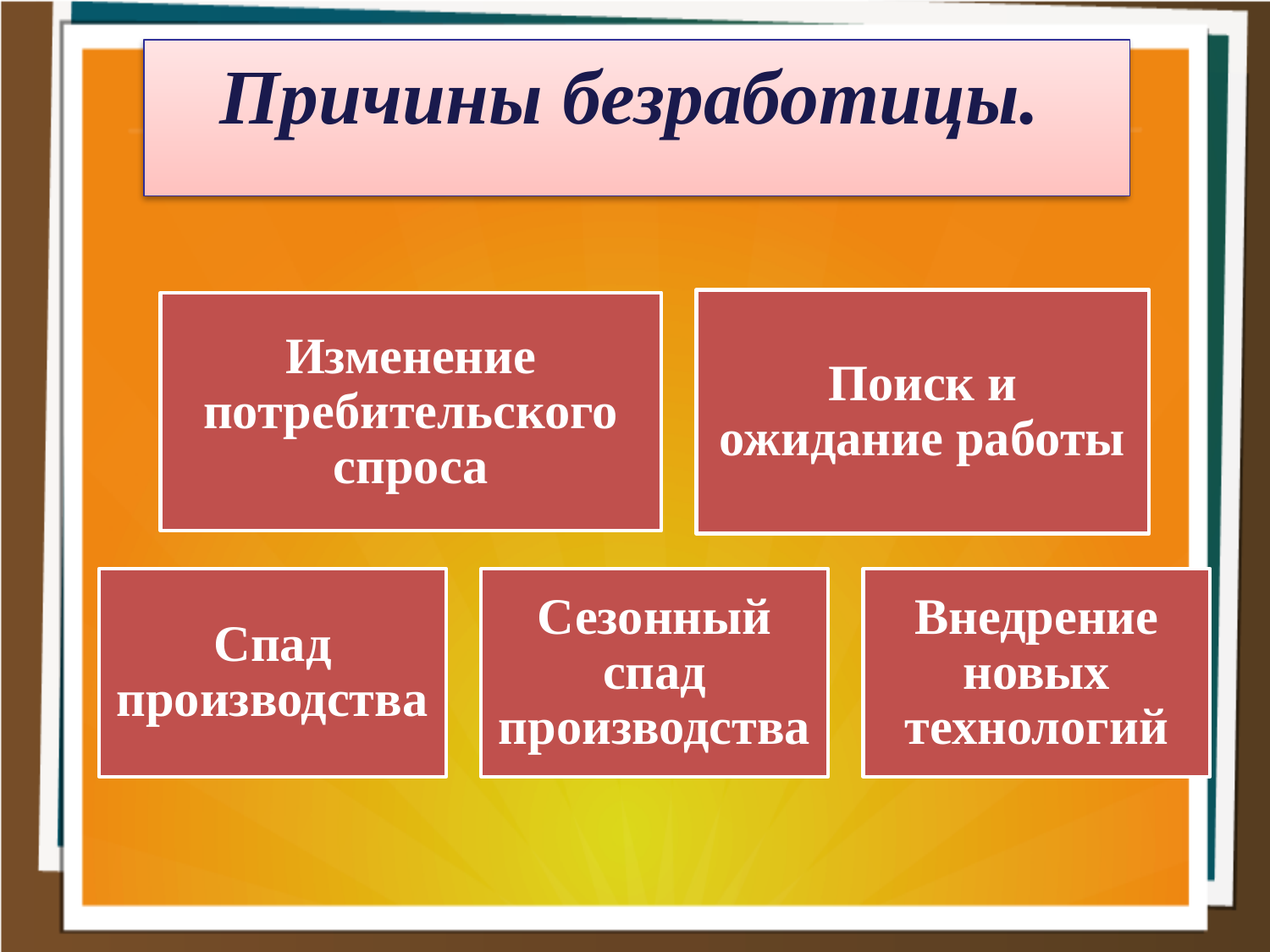

Причины безработицы.
Поиск и ожидание работы
Изменение потребительского спроса
Спад производства
Сезонный спад производства
Внедрение новых технологий